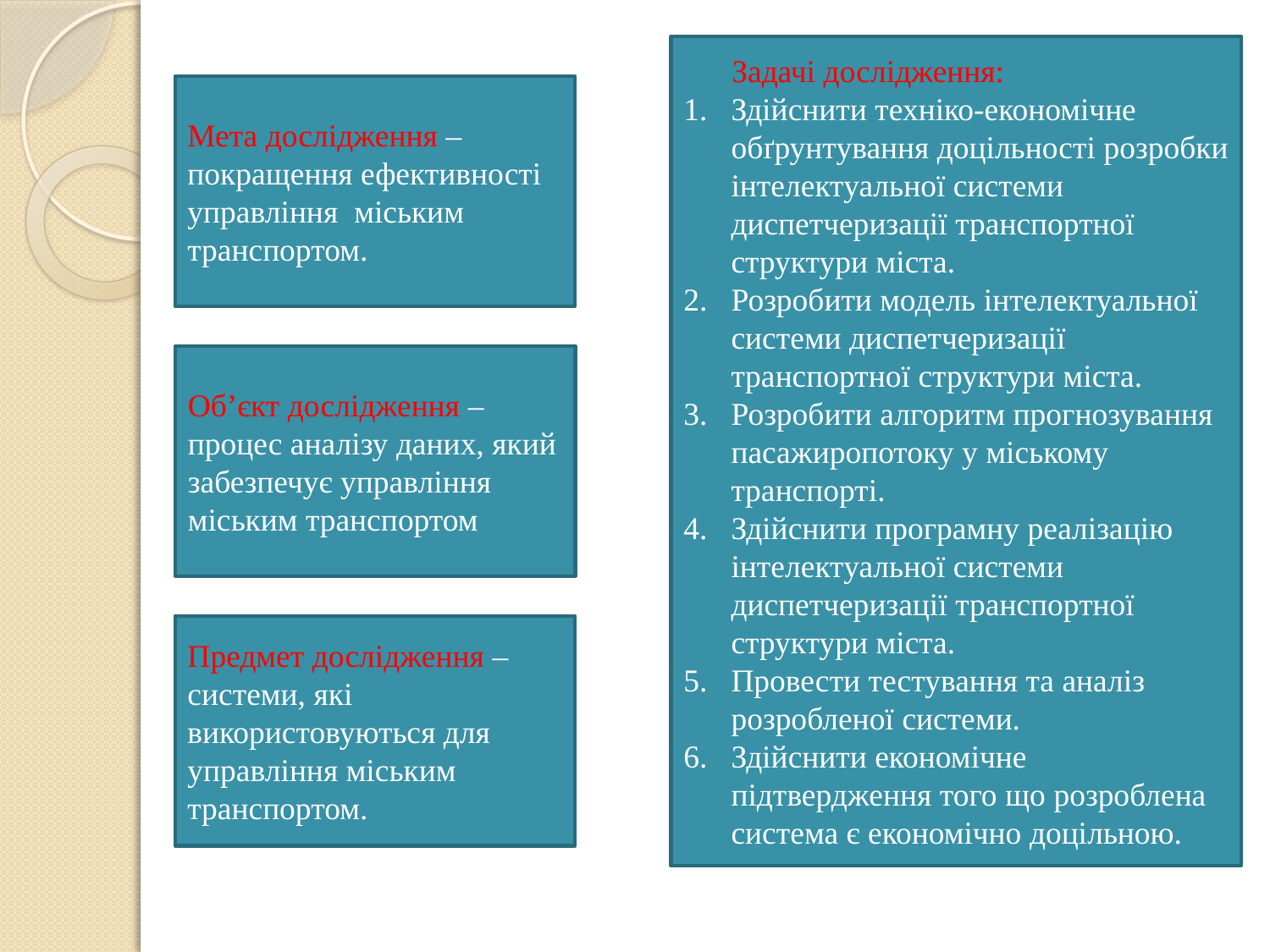

Задачі дослідження:
Здійснити техніко-економічне обґрунтування доцільності розробки інтелектуальної системи диспетчеризації транспортної структури міста.
Розробити модель інтелектуальної системи диспетчеризації транспортної структури міста.
Розробити алгоритм прогнозування пасажиропотоку у міському транспорті.
Здійснити програмну реалізацію інтелектуальної системи диспетчеризації транспортної структури міста.
Провести тестування та аналіз розробленої системи.
Здійснити економічне підтвердження того що розроблена система є економічно доцільною.
Мета дослідження – покращення ефективності управління  міським транспортом.
Об’єкт дослідження – процес аналізу даних, який забезпечує управління міським транспортом
Предмет дослідження – системи, які використовуються для управління міським транспортом.